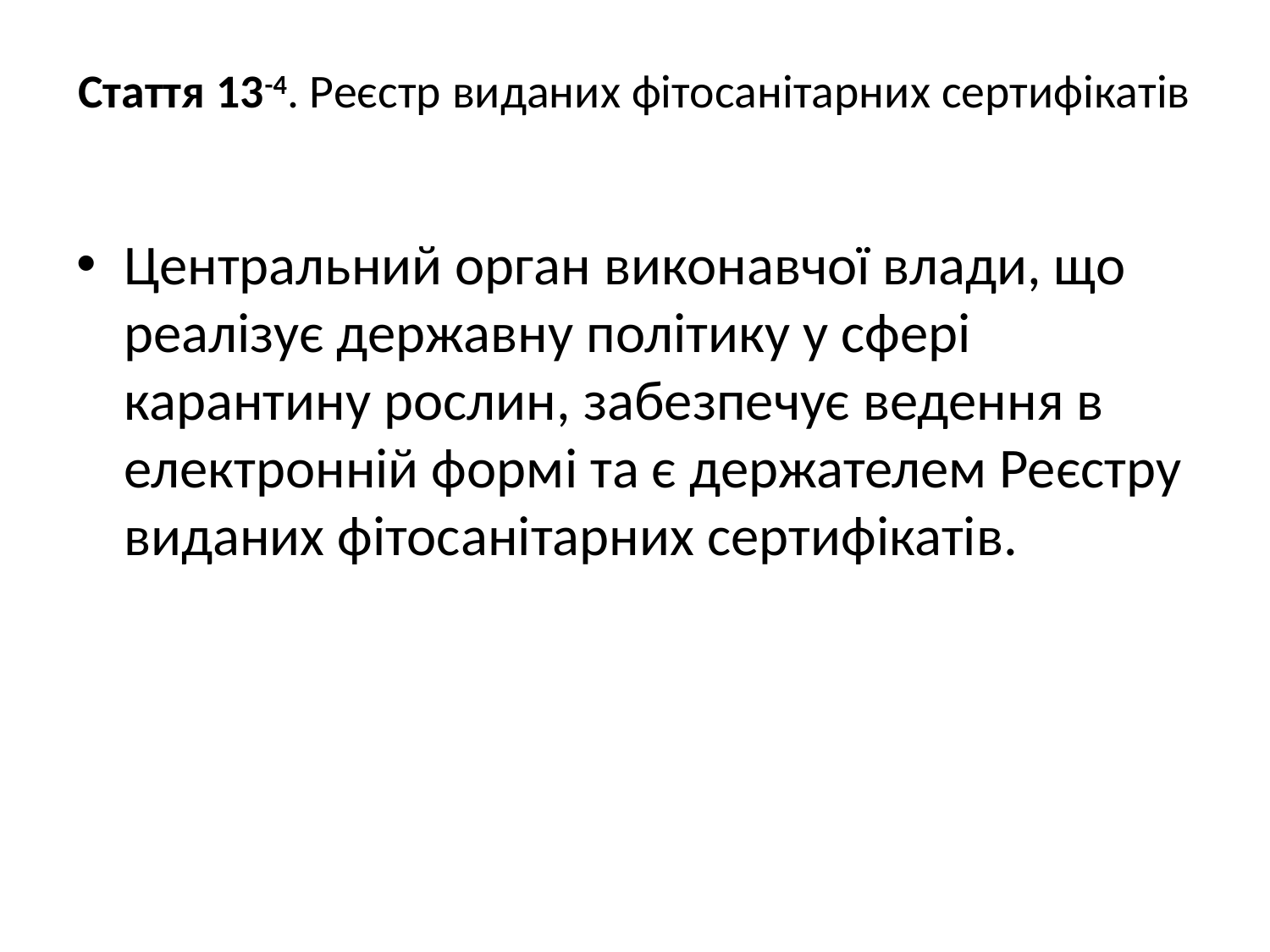

# Стаття 13-4. Реєстр виданих фітосанітарних сертифікатів
Центральний орган виконавчої влади, що реалізує державну політику у сфері карантину рослин, забезпечує ведення в електронній формі та є держателем Реєстру виданих фітосанітарних сертифікатів.